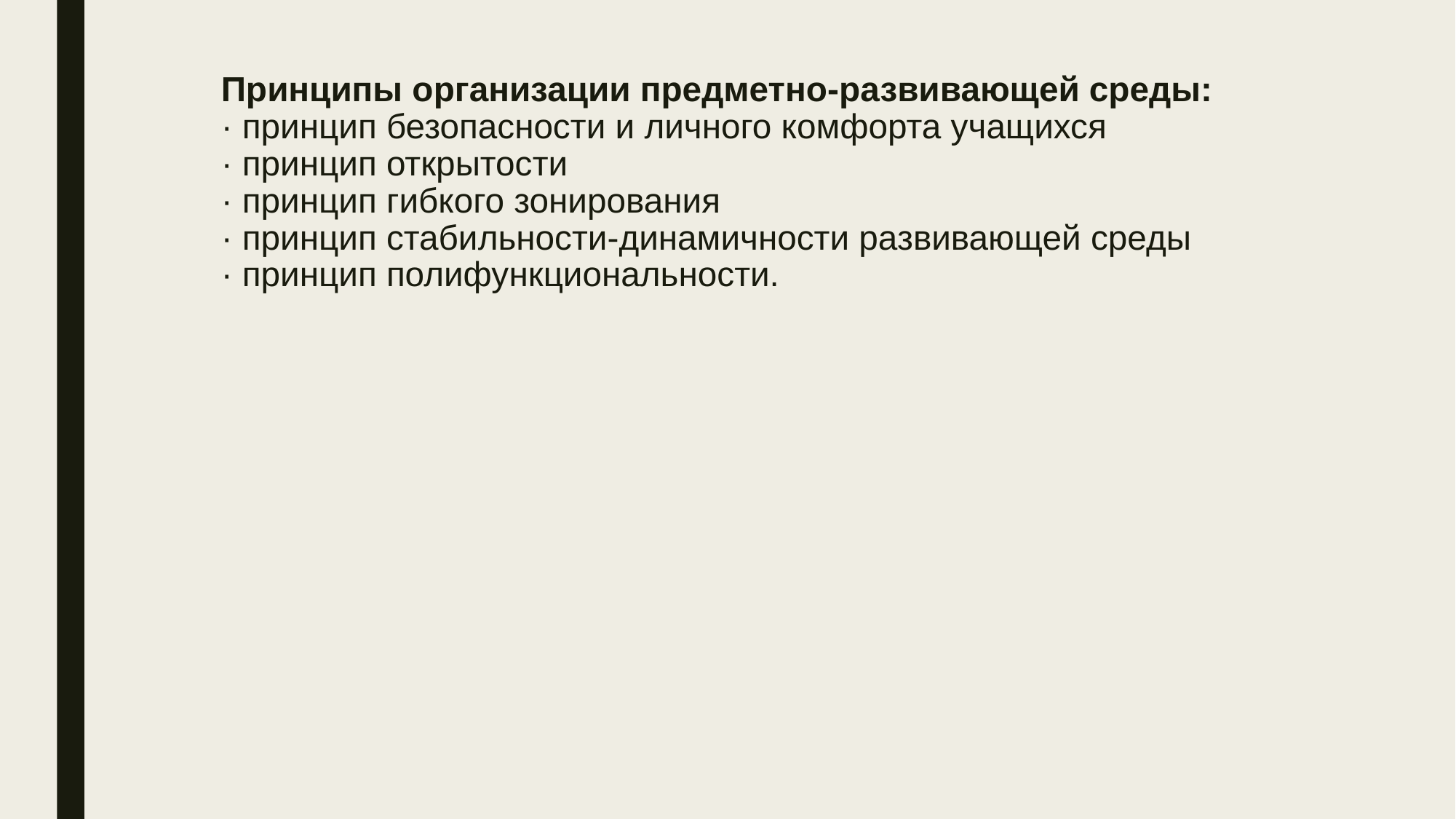

# Принципы организации предметно-развивающей среды: · принцип безопасности и личного комфорта учащихся · принцип открытости · принцип гибкого зонирования · принцип стабильности-динамичности развивающей среды · принцип полифункциональности.